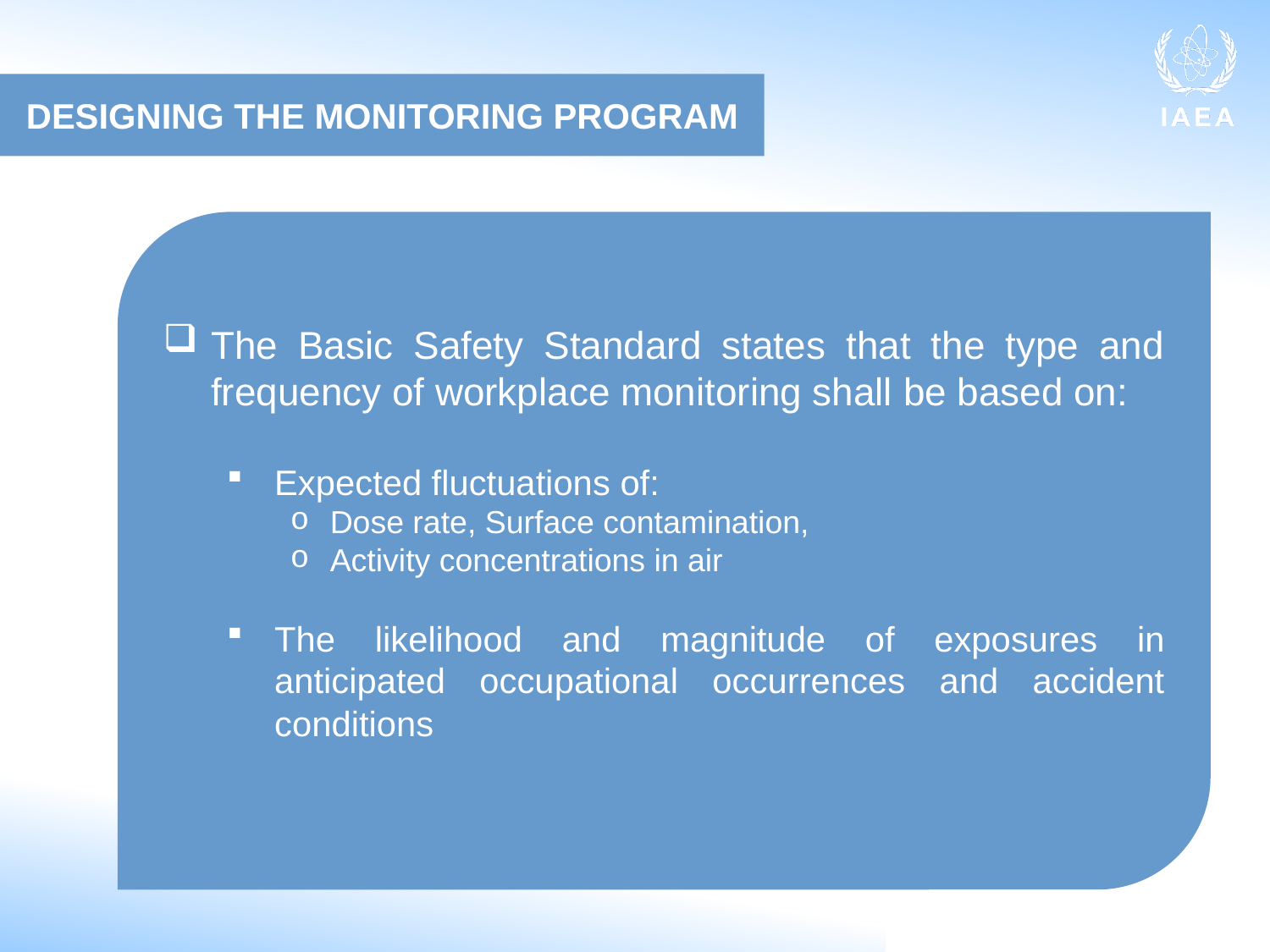

DESIGNING THE MONITORING PROGRAM
The Basic Safety Standard states that the type and frequency of workplace monitoring shall be based on:

Expected fluctuations of:
Dose rate, Surface contamination,
Activity concentrations in air

The likelihood and magnitude of exposures in anticipated occupational occurrences and accident conditions